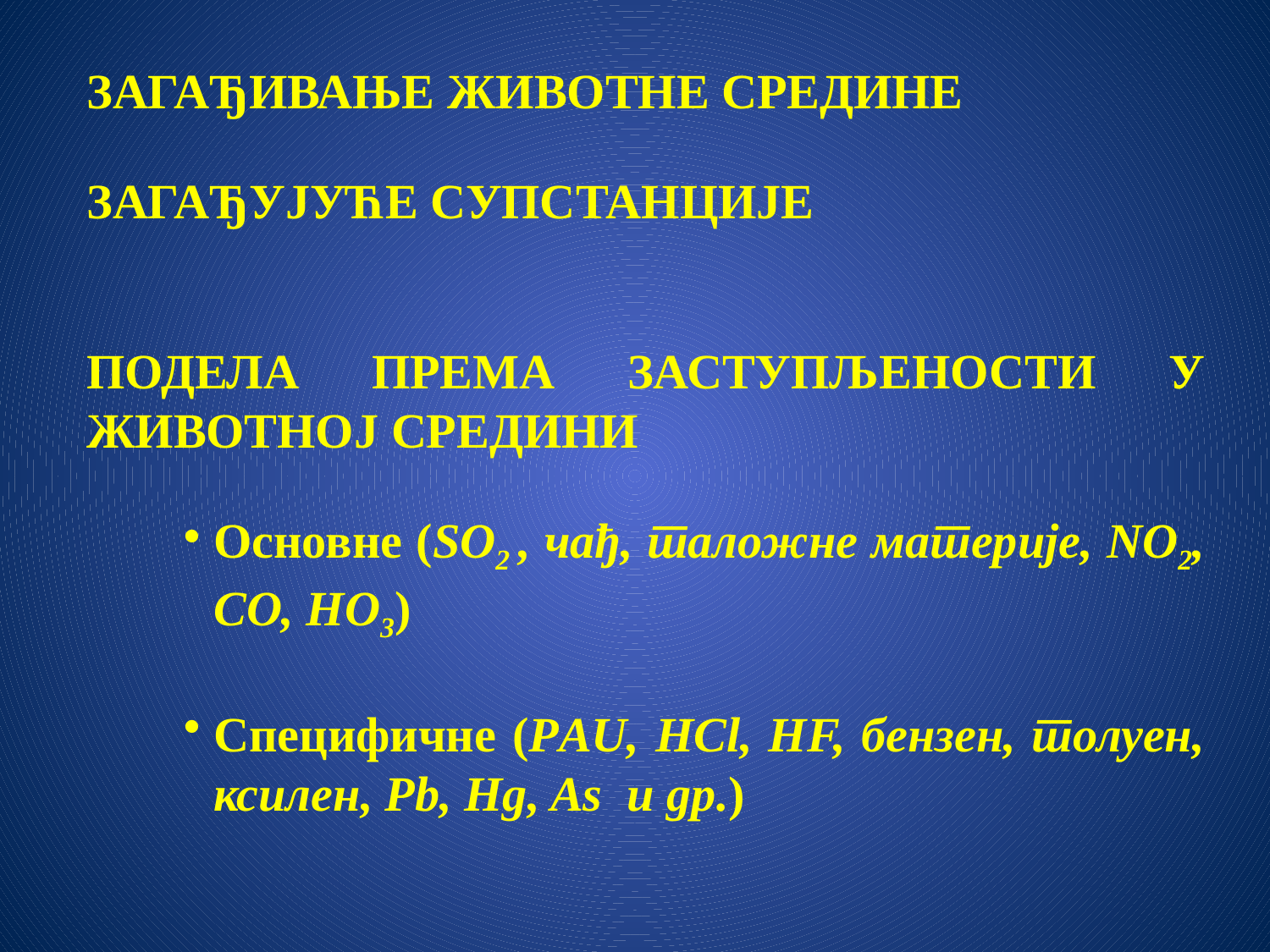

ЗАГАЂИВАЊЕ ЖИВОТНЕ СРЕДИНЕ

ЗАГАЂУЈУЋЕ СУПСТАНЦИЈЕ
ПОДЕЛА ПРЕМА ЗАСТУПЉЕНОСТИ У ЖИВОТНОЈ СРЕДИНИ

Основне (SО2 , чађ, таложне материје, NО2, CО, HО3)

Специфичне (PАU, HCl, HF, бензен, толуен, ксилен, Pb, Hg, As  и др.)